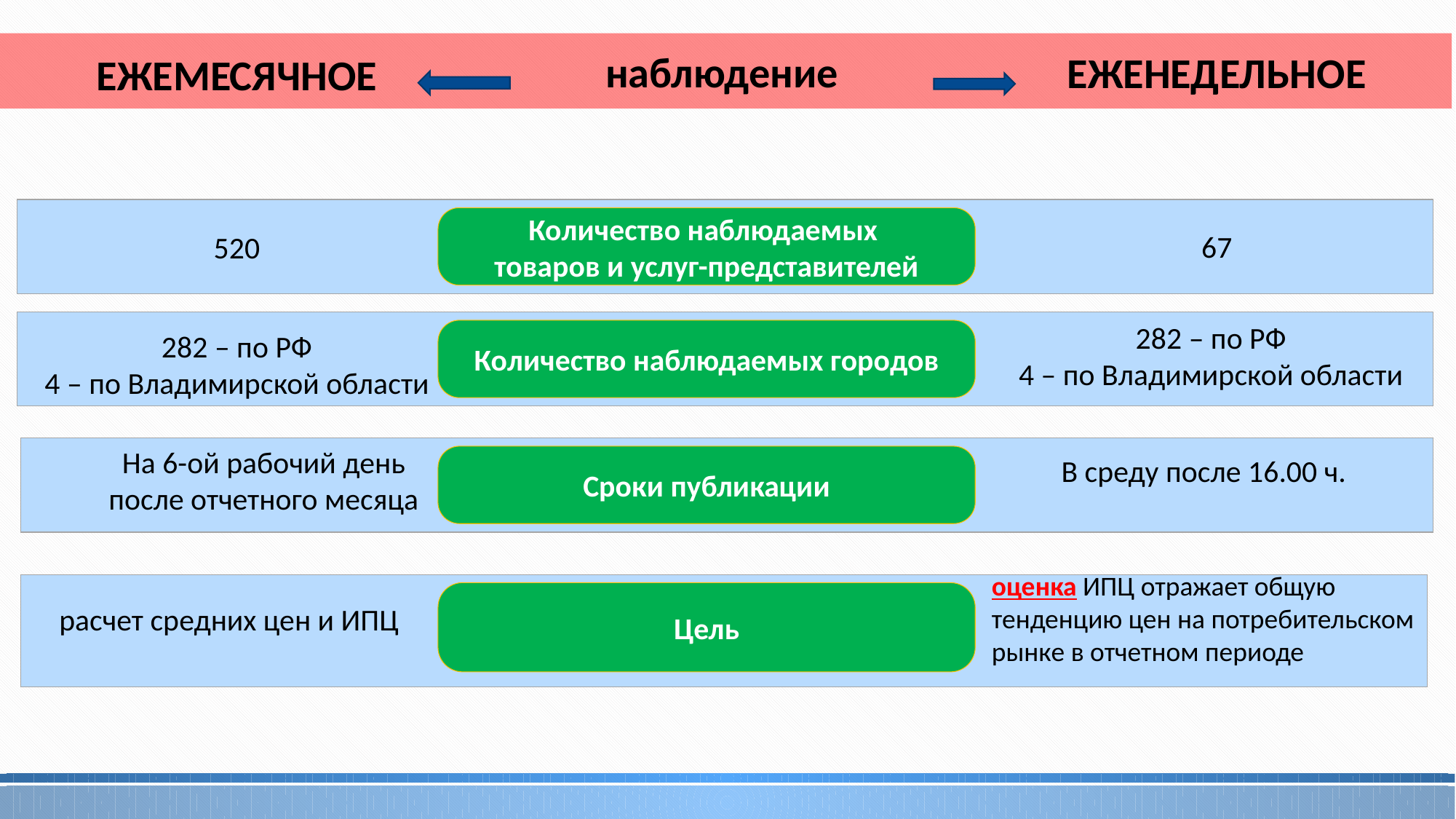

Ежемесячное
Еженедельное

наблюдение

Количество наблюдаемых
товаров и услуг-представителей
67
520

282 – по РФ
4 – по Владимирской области
Количество наблюдаемых городов
282 – по РФ
4 – по Владимирской области

На 6-ой рабочий день после отчетного месяца
Сроки публикации
В среду после 16.00 ч.
оценка ИПЦ отражает общую тенденцию цен на потребительском рынке в отчетном периоде

Цель
расчет средних цен и ИПЦ